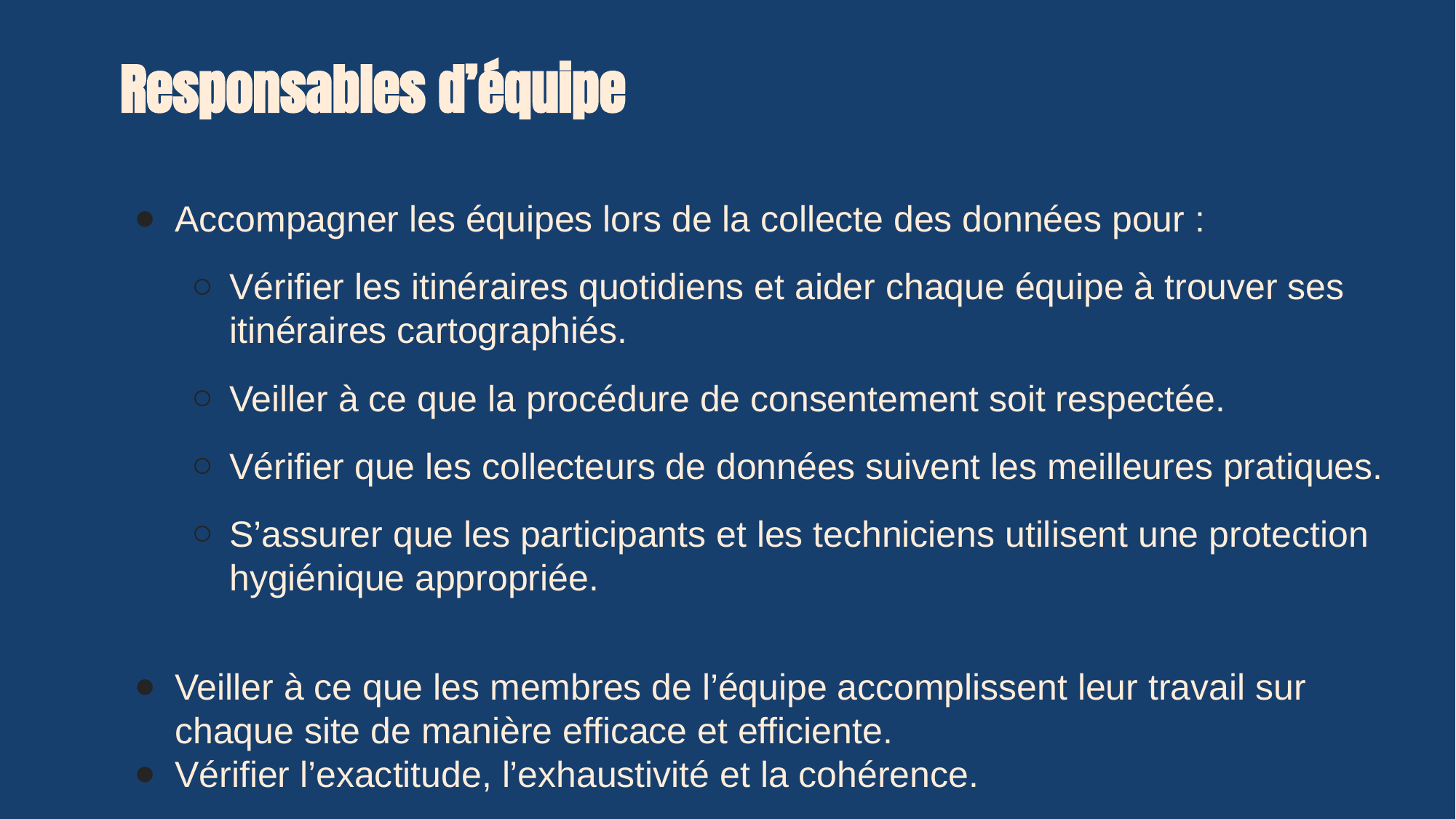

# Responsables d’équipe
Accompagner les équipes lors de la collecte des données pour :
Vérifier les itinéraires quotidiens et aider chaque équipe à trouver ses itinéraires cartographiés.
Veiller à ce que la procédure de consentement soit respectée.
Vérifier que les collecteurs de données suivent les meilleures pratiques.
S’assurer que les participants et les techniciens utilisent une protection hygiénique appropriée.

Veiller à ce que les membres de l’équipe accomplissent leur travail sur chaque site de manière efficace et efficiente.
Vérifier l’exactitude, l’exhaustivité et la cohérence.